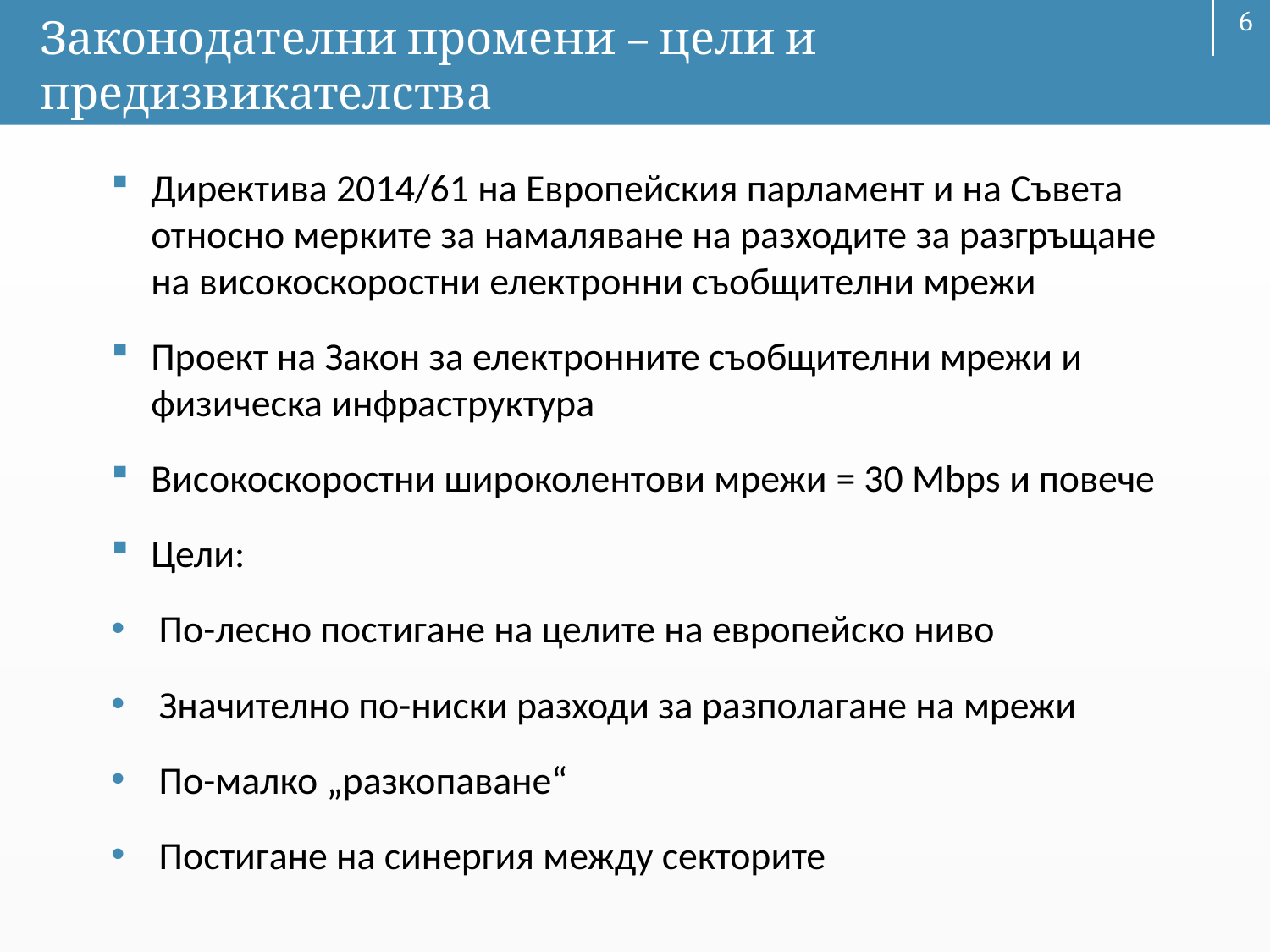

# Законодателни промени – цели и предизвикателства
Директива 2014/61 на Европейския парламент и на Съвета относно мерките за намаляване на разходите за разгръщане на високоскоростни електронни съобщителни мрежи
Проект на Закон за електронните съобщителни мрежи и физическа инфраструктура
Високоскоростни широколентови мрежи = 30 Mbps и повече
Цели:
По-лесно постигане на целите на европейско ниво
Значително по-ниски разходи за разполагане на мрежи
По-малко „разкопаване“
Постигане на синергия между секторите